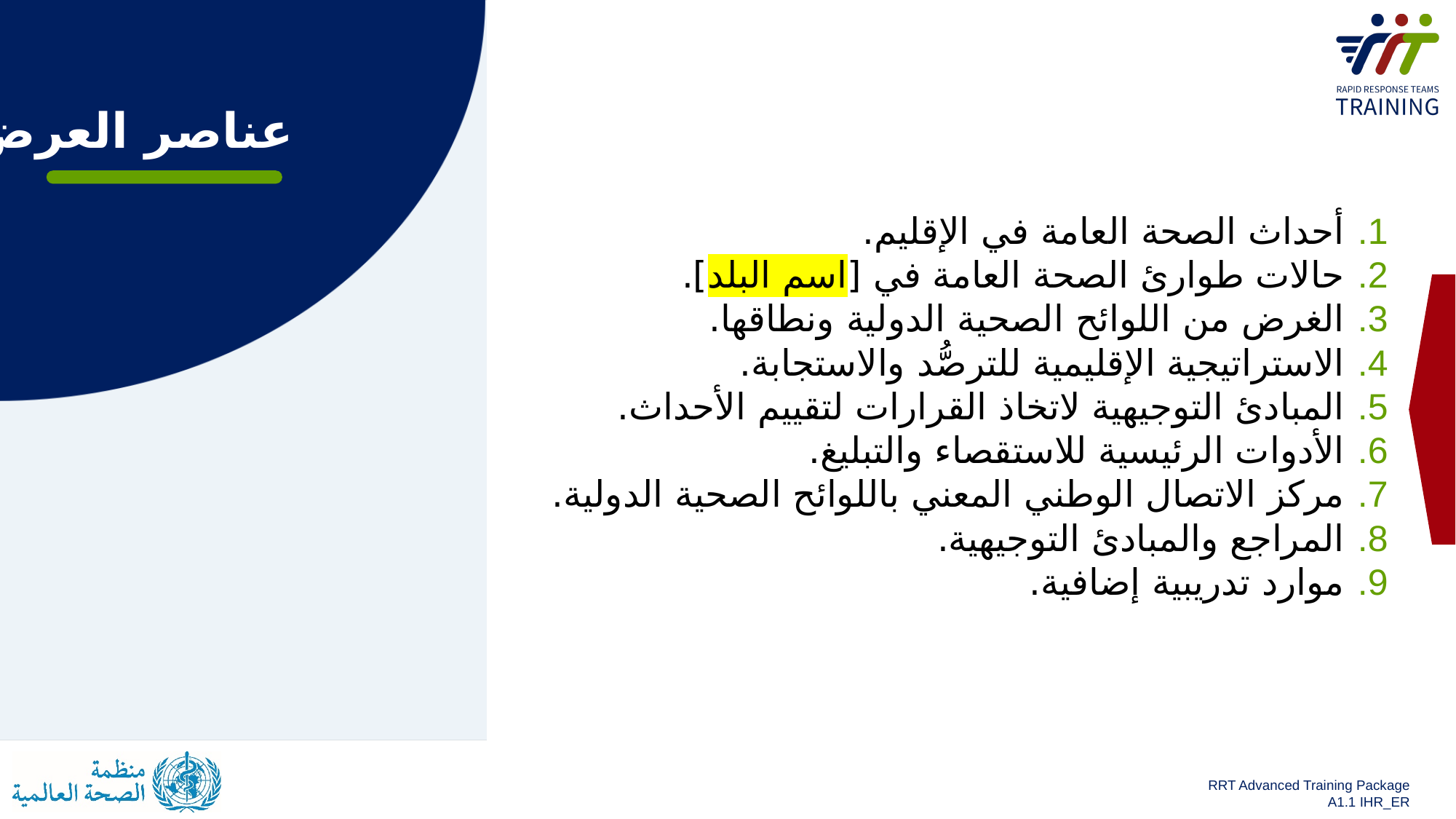

# عناصر العرض

أحداث الصحة العامة في الإقليم.
حالات طوارئ الصحة العامة في [اسم البلد].
الغرض من اللوائح الصحية الدولية ونطاقها.
الاستراتيجية الإقليمية للترصُّد والاستجابة.
المبادئ التوجيهية لاتخاذ القرارات لتقييم الأحداث.
الأدوات الرئيسية للاستقصاء والتبليغ.
مركز الاتصال الوطني المعني باللوائح الصحية الدولية.
المراجع والمبادئ التوجيهية.
موارد تدريبية إضافية.